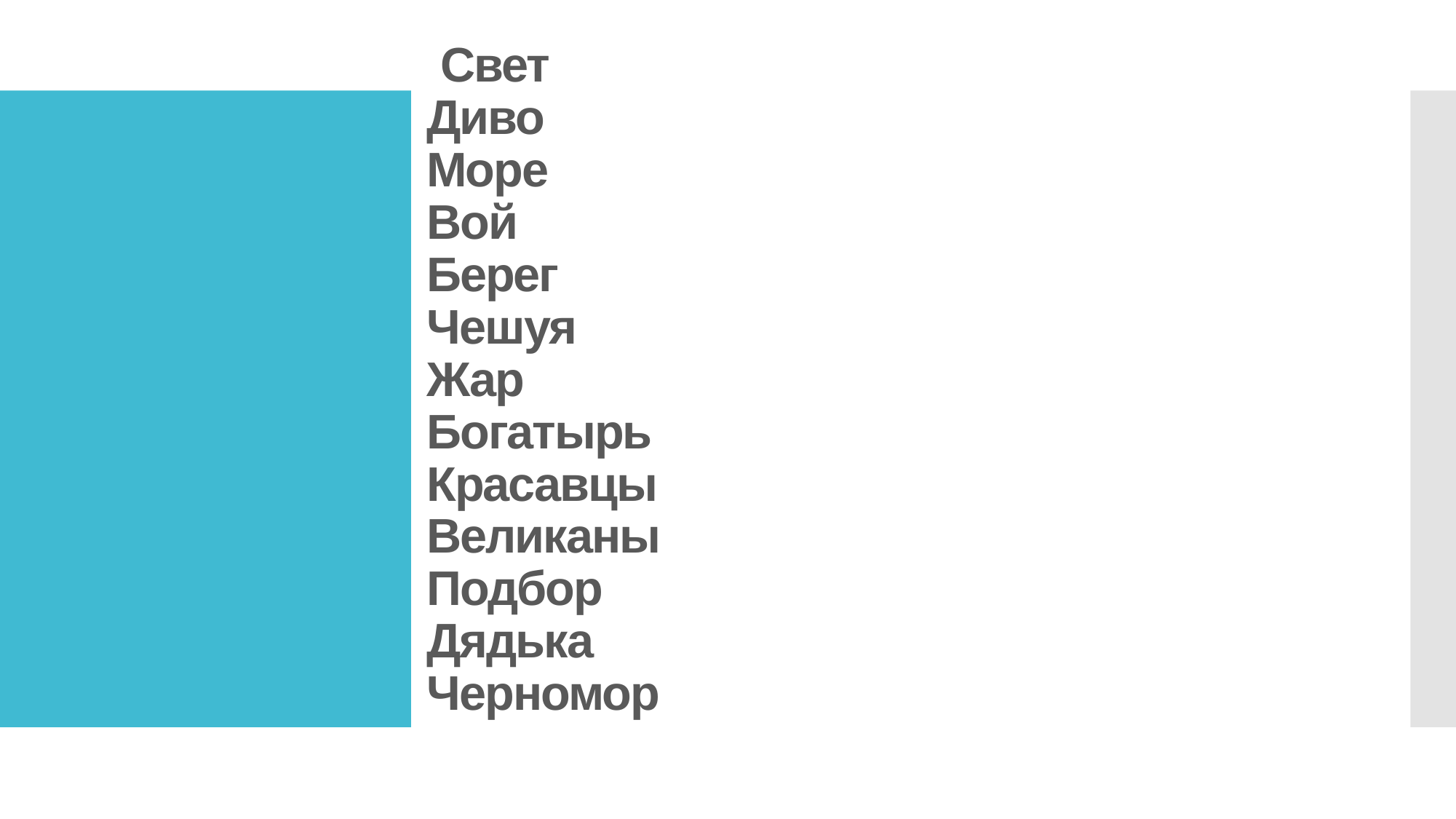

# Свет Диво Море Вой Берег Чешуя Жар Богатырь Красавцы Великаны Подбор Дядька Черномор